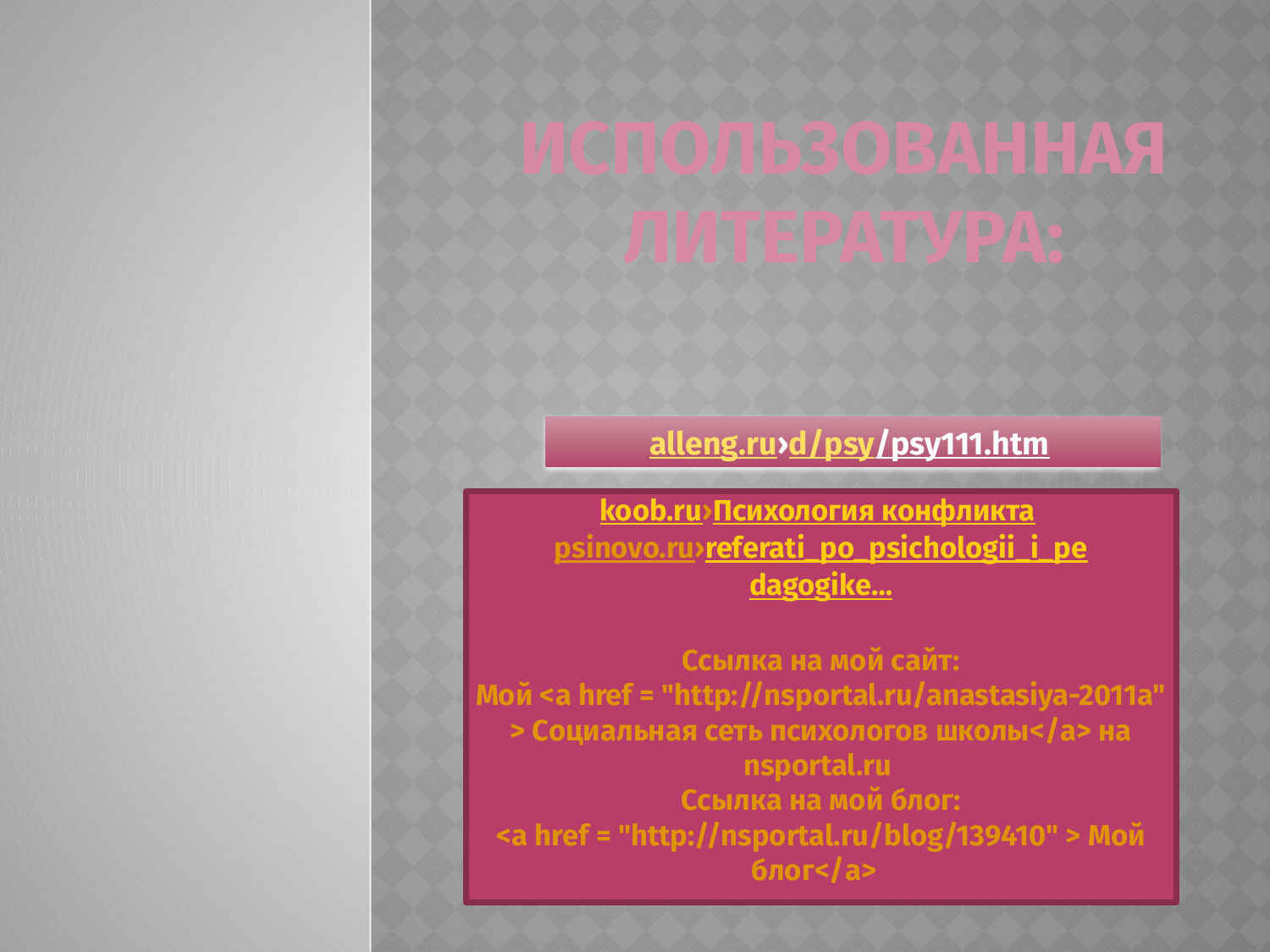

# Использованная литература:
alleng.ru›d/psy/psy111.htm
koob.ru›Психология конфликта
psinovo.ru›referati_po_psichologii_i_pe
dagogike…

Ссылка на мой сайт:
Мой <a href = "http://nsportal.ru/anastasiya-2011a" > Социальная сеть психологов школы</a> на nsportal.ru
Ссылка на мой блог:
<a href = "http://nsportal.ru/blog/139410" > Мой блог</a>